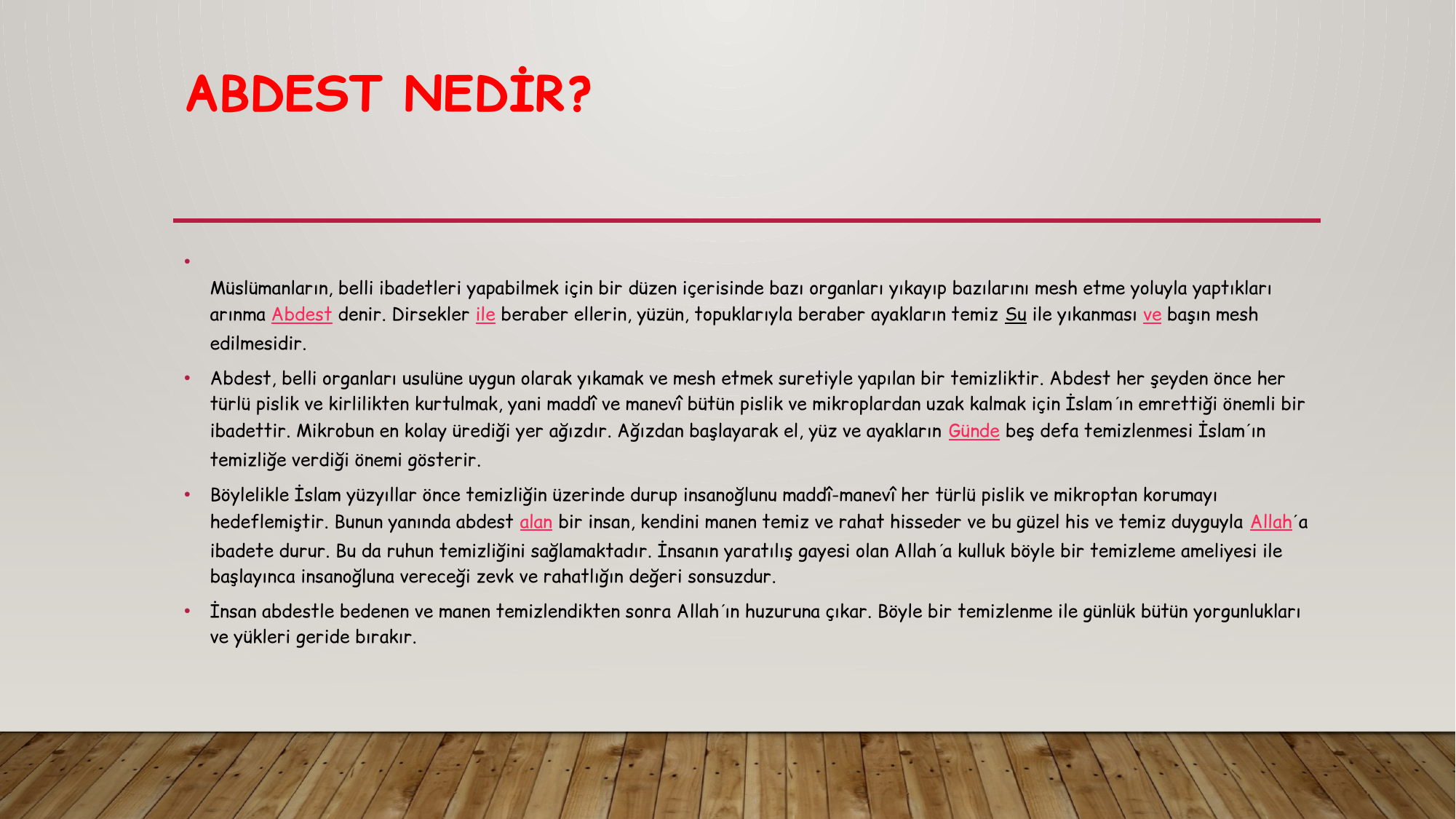

# ABDEST NEDİR?
Müslümanların, belli ibadetleri yapabilmek için bir düzen içerisinde bazı organları yıkayıp bazılarını mesh etme yoluyla yaptıkları arınma Abdest denir. Dirsekler ile beraber ellerin, yüzün, topuklarıyla beraber ayakların temiz Su ile yıkanması ve başın mesh edilmesidir.
Abdest, belli organları usulüne uygun olarak yıkamak ve mesh etmek suretiyle yapılan bir temizliktir. Abdest her şeyden önce her türlü pislik ve kirlilikten kurtulmak, yani maddî ve manevî bütün pislik ve mikroplardan uzak kalmak için İslamˊın emrettiği önemli bir ibadettir. Mikrobun en kolay ürediği yer ağızdır. Ağızdan başlayarak el, yüz ve ayakların Günde beş defa temizlenmesi İslamˊın temizliğe verdiği önemi gösterir.
Böylelikle İslam yüzyıllar önce temizliğin üzerinde durup insanoğlunu maddî-manevî her türlü pislik ve mikroptan korumayı hedeflemiştir. Bunun yanında abdest alan bir insan, kendini manen temiz ve rahat hisseder ve bu güzel his ve temiz duyguyla Allahˊa ibadete durur. Bu da ruhun temizliğini sağlamaktadır. İnsanın yaratılış gayesi olan Allahˊa kulluk böyle bir temizleme ameliyesi ile başlayınca insanoğluna vereceği zevk ve rahatlığın değeri sonsuzdur.
İnsan abdestle bedenen ve manen temizlendikten sonra Allahˊın huzuruna çıkar. Böyle bir temizlenme ile günlük bütün yorgunlukları ve yükleri geride bırakır.